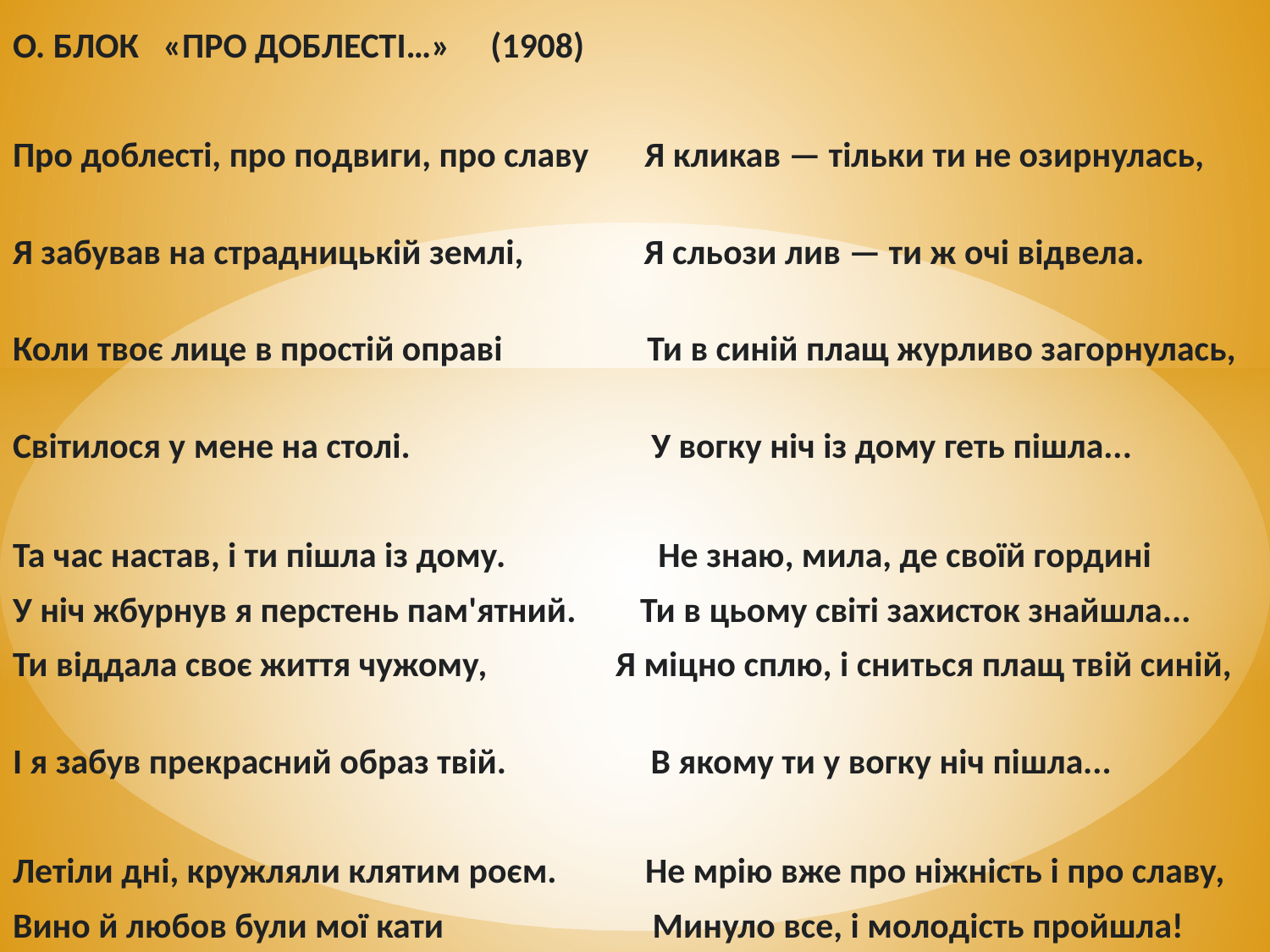

О. БЛОК   «ПРО ДОБЛЕСТІ…»     (1908)

Про доблесті, про подвиги, про славу       Я кликав — тільки ти не озирнулась,
Я забував на страдницькій землі,               Я сльози лив — ти ж очі відвела.
Коли твоє лице в простій оправі                  Ти в синій плащ журливо загорнулась,
Світилося у мене на столі.                              У вогку ніч із дому геть пішла...

Та час настав, і ти пішла із дому.                   Не знаю, мила, де своїй гордині
У ніч жбурнув я перстень пам'ятний.        Ти в цьому світі захисток знайшла...
Ти віддала своє життя чужому,                Я міцно сплю, і сниться плащ твій синій,
І я забув прекрасний образ твій.                  В якому ти у вогку ніч пішла...

Летіли дні, кружляли клятим роєм.           Не мрію вже про ніжність і про славу,
Вино й любов були мої кати                          Минуло все, і молодість пройшла!
Згадав тебе я перед аналоєм                        Твоє лице в його простій оправіІ
І кликав, ніби молодість, прийти…               Я сам прийняв з письмового стола.